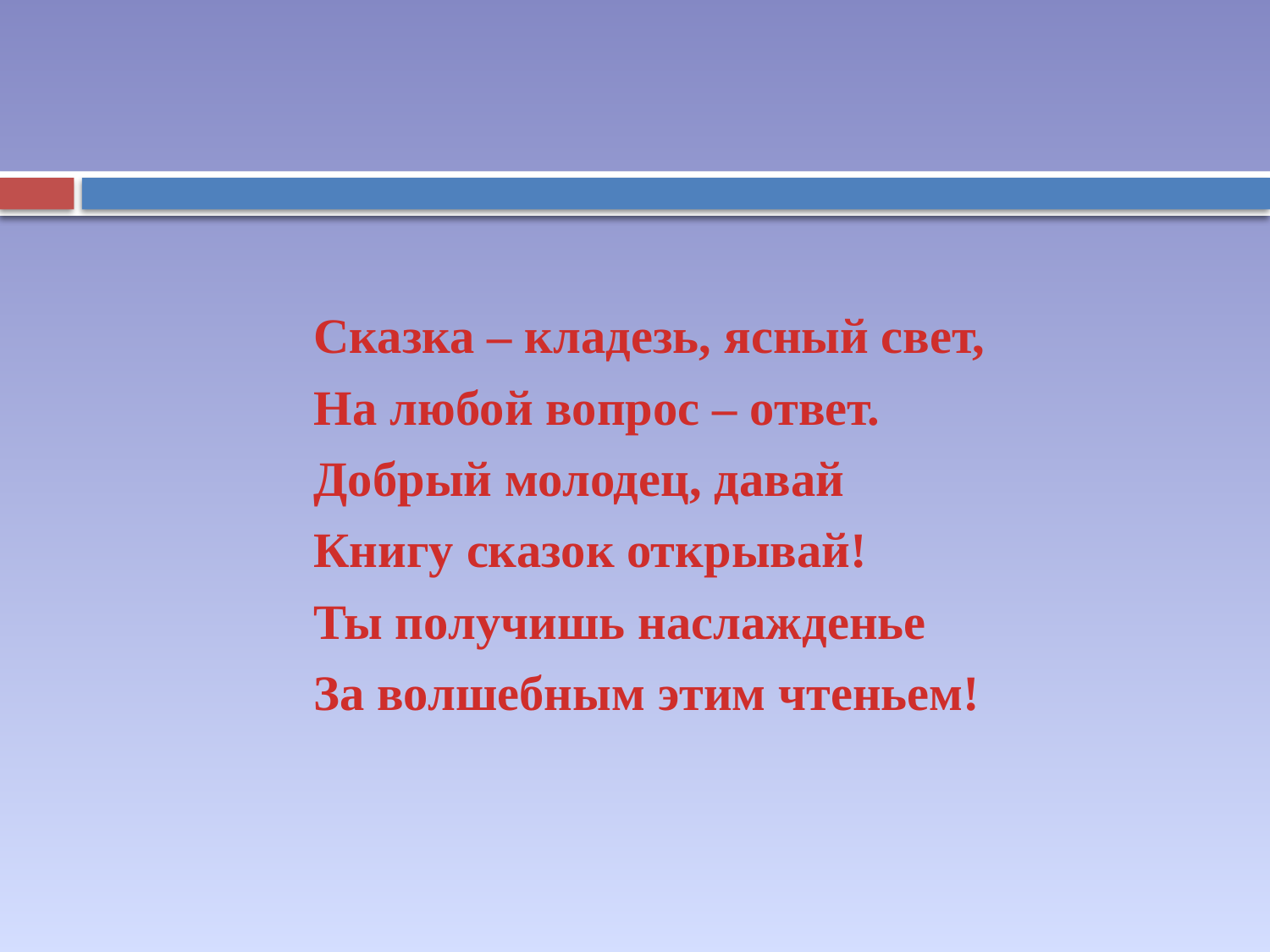

Сказка – кладезь, ясный свет,
	На любой вопрос – ответ.
	Добрый молодец, давай
	Книгу сказок открывай!
	Ты получишь наслажденье
	За волшебным этим чтеньем!